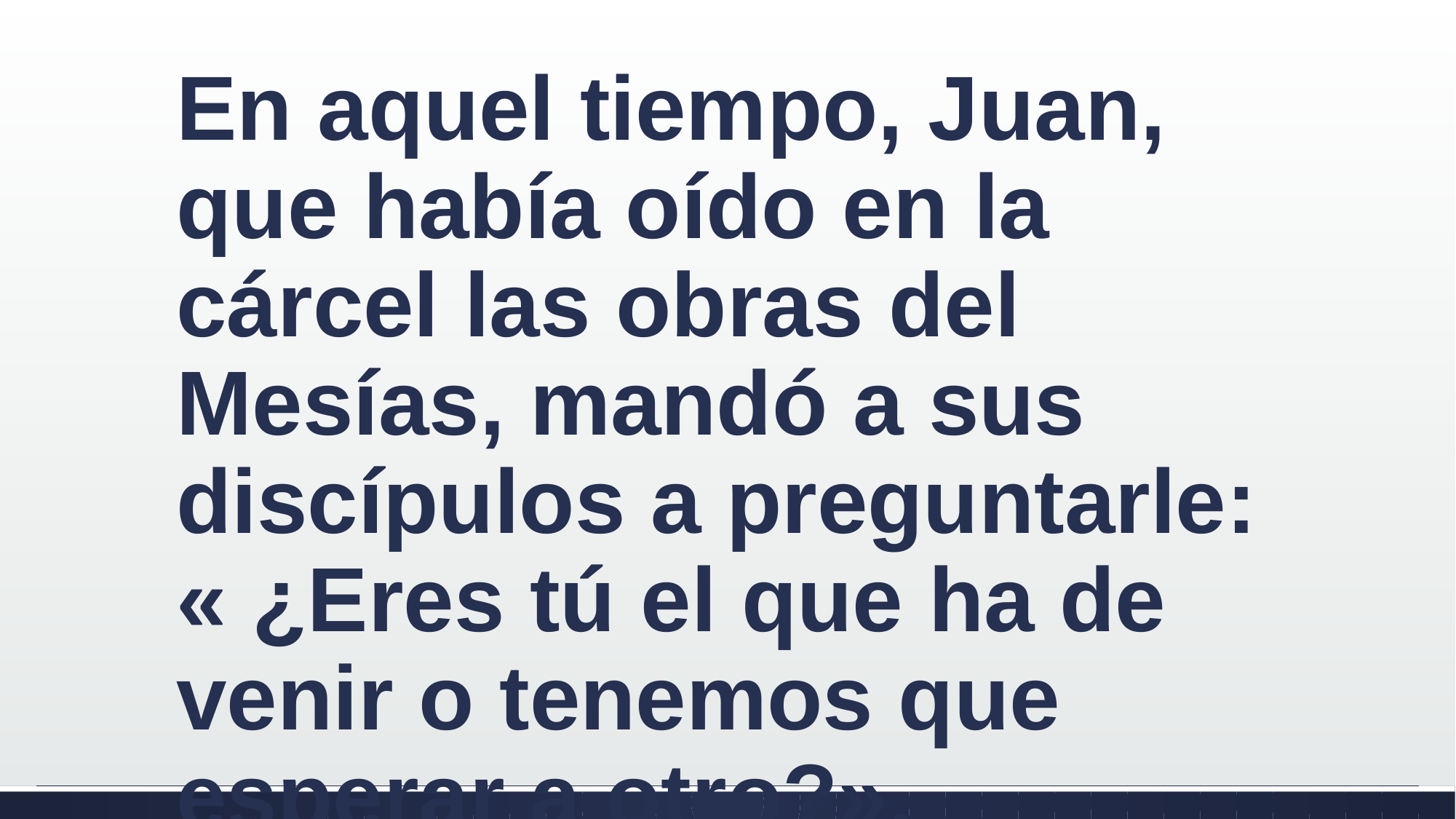

#
En aquel tiempo, Juan, que había oído en la cárcel las obras del Mesías, mandó a sus discípulos a preguntarle: « ¿Eres tú el que ha de venir o tenemos que esperar a otro?».